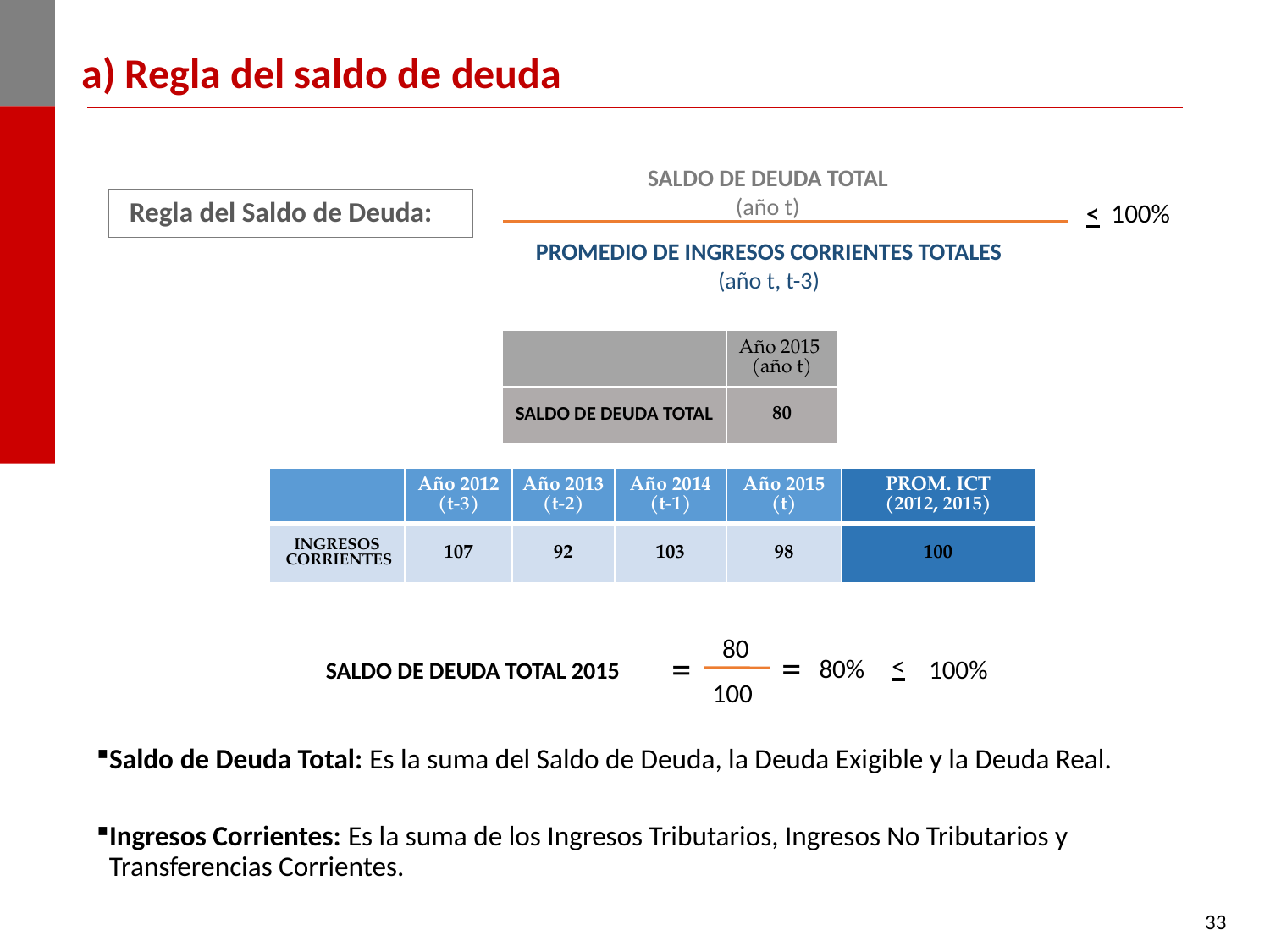

a) Regla del saldo de deuda
SALDO DE DEUDA TOTAL
(año t)
Regla del Saldo de Deuda:
<  100%

PROMEDIO DE INGRESOS CORRIENTES TOTALES
(año t, t-3)
|  | Año 2015 (año t) |
| --- | --- |
| SALDO DE DEUDA TOTAL | 80 |
|  | Año 2012 (t-3) | Año 2013 (t-2) | Año 2014 (t-1) | Año 2015 (t) | PROM. ICT (2012, 2015) |
| --- | --- | --- | --- | --- | --- |
| INGRESOS CORRIENTES | 107 | 92 | 103 | 98 | 100 |
80
=
=
<
80%
100%
SALDO DE DEUDA TOTAL 2015
100
Saldo de Deuda Total: Es la suma del Saldo de Deuda, la Deuda Exigible y la Deuda Real.

Ingresos Corrientes: Es la suma de los Ingresos Tributarios, Ingresos No Tributarios y Transferencias Corrientes.